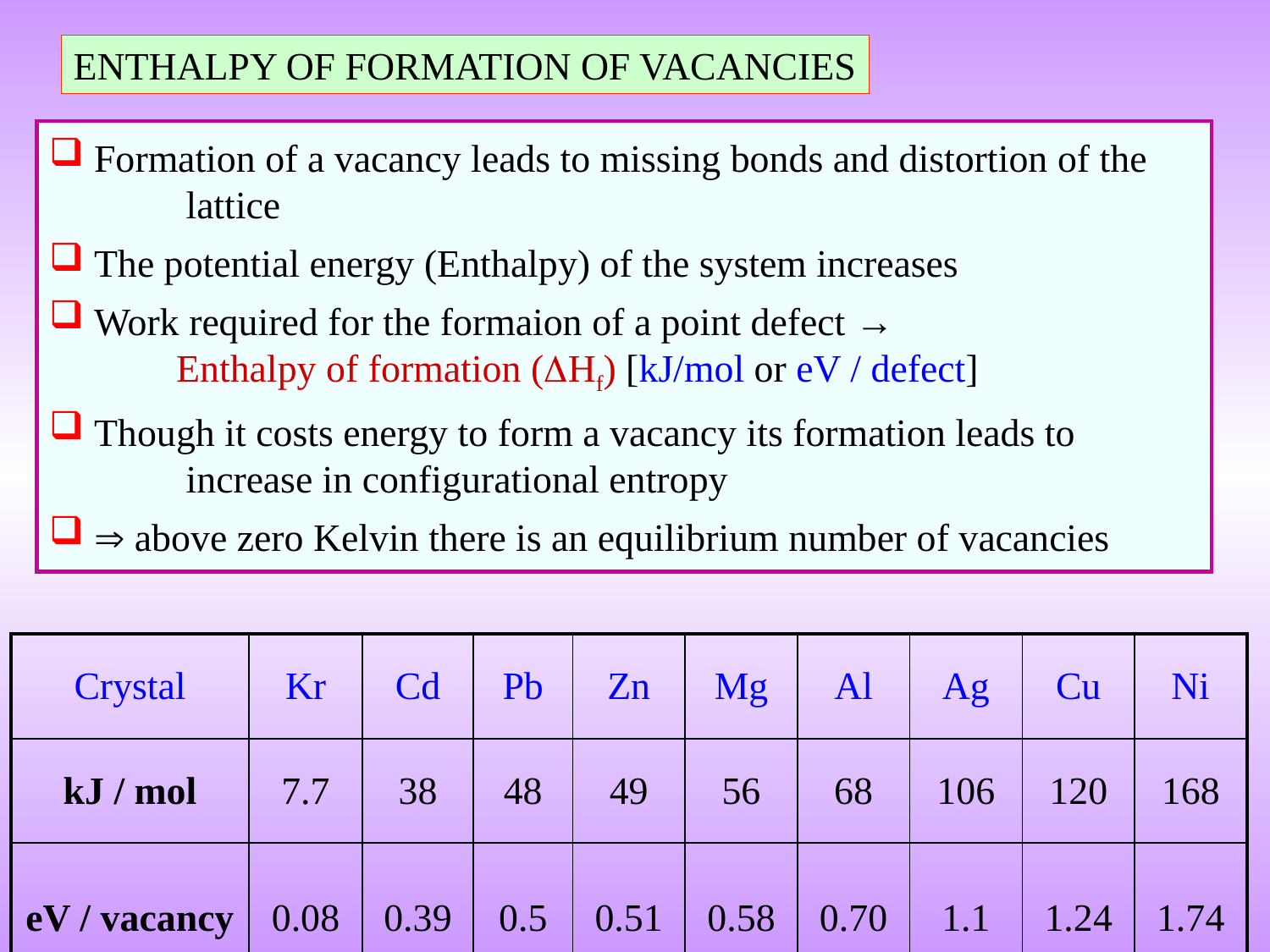

ENTHALPY OF FORMATION OF VACANCIES
 Formation of a vacancy leads to missing bonds and distortion of the
	 lattice
 The potential energy (Enthalpy) of the system increases
 Work required for the formaion of a point defect →
	Enthalpy of formation (ΔHf) [kJ/mol or eV / defect]
 Though it costs energy to form a vacancy its formation leads to
	 increase in configurational entropy
 ⇒ above zero Kelvin there is an equilibrium number of vacancies
| Crystal | Kr | Cd | Pb | Zn | Mg | Al | Ag | Cu | Ni |
| --- | --- | --- | --- | --- | --- | --- | --- | --- | --- |
| kJ / mol | 7.7 | 38 | 48 | 49 | 56 | 68 | 106 | 120 | 168 |
| eV / vacancy | 0.08 | 0.39 | 0.5 | 0.51 | 0.58 | 0.70 | 1.1 | 1.24 | 1.74 |